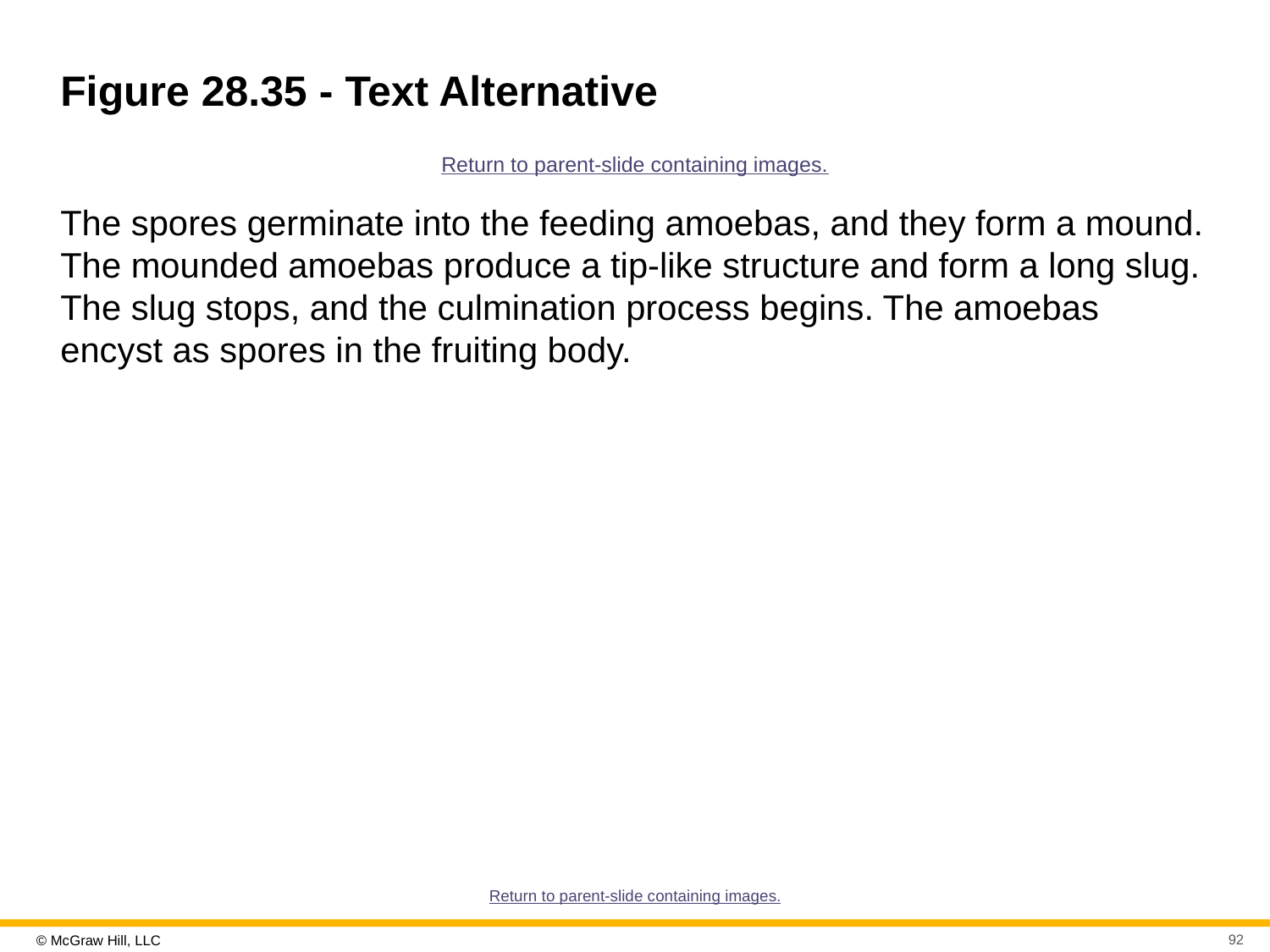

# Figure 28.35 - Text Alternative
Return to parent-slide containing images.
The spores germinate into the feeding amoebas, and they form a mound. The mounded amoebas produce a tip-like structure and form a long slug. The slug stops, and the culmination process begins. The amoebas encyst as spores in the fruiting body.
Return to parent-slide containing images.
92